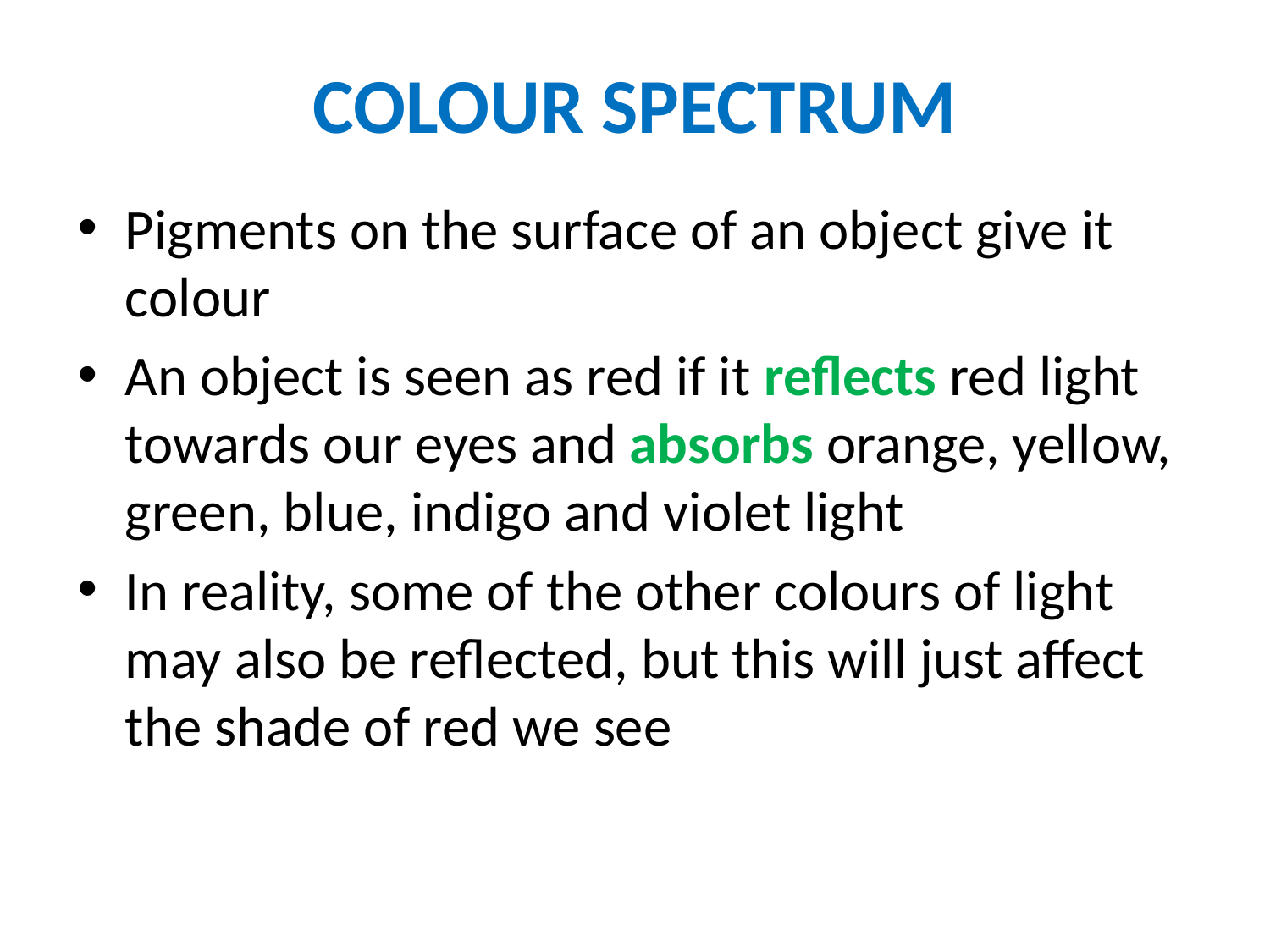

# COLOUR SPECTRUM
Pigments on the surface of an object give it colour
An object is seen as red if it reflects red light towards our eyes and absorbs orange, yellow, green, blue, indigo and violet light
In reality, some of the other colours of light may also be reflected, but this will just affect the shade of red we see